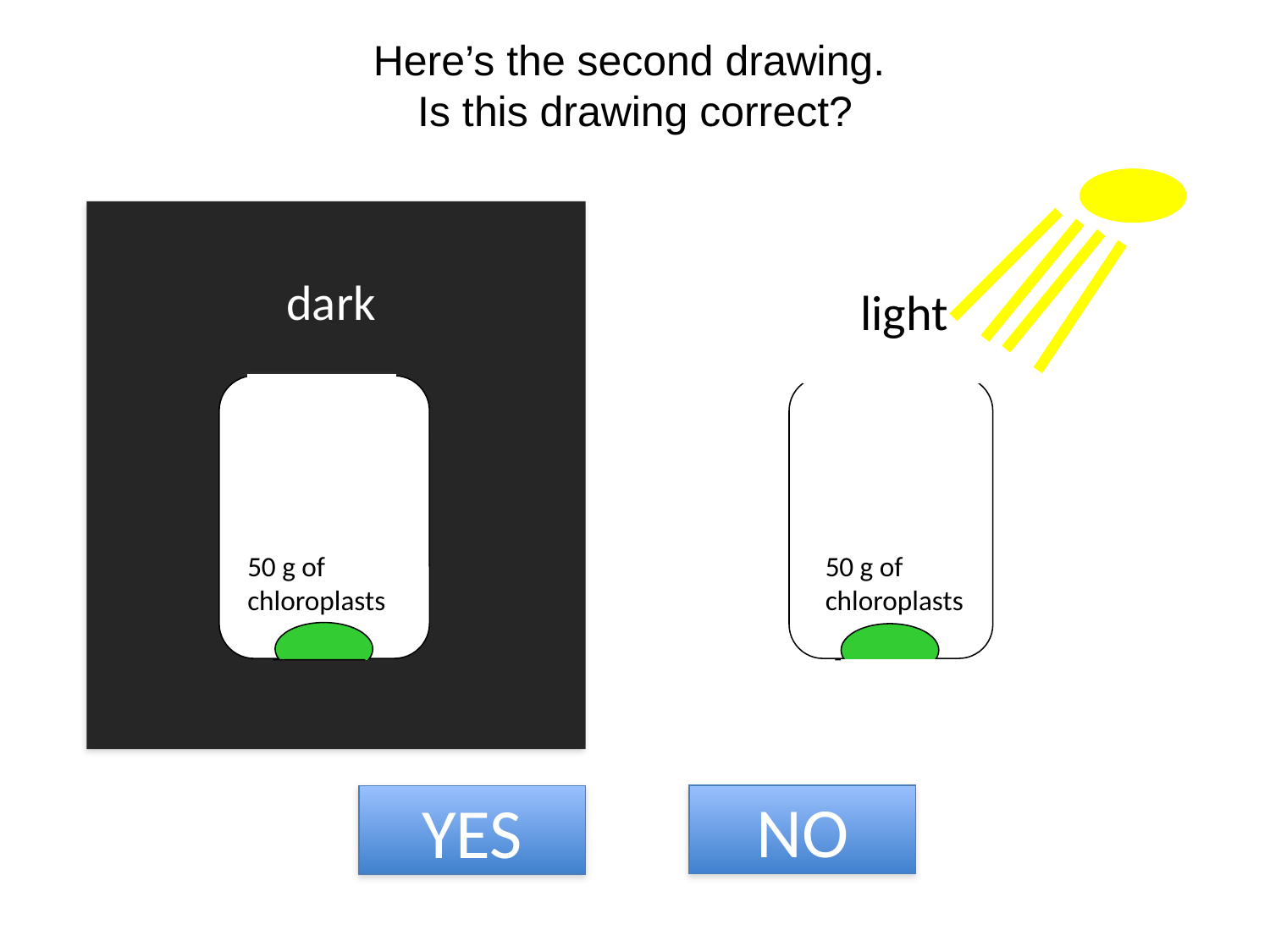

Here’s the second drawing.
Is this drawing correct?

dark
light

50 g of chloroplasts
50 g of chloroplasts

Drawing 2
NO
YES